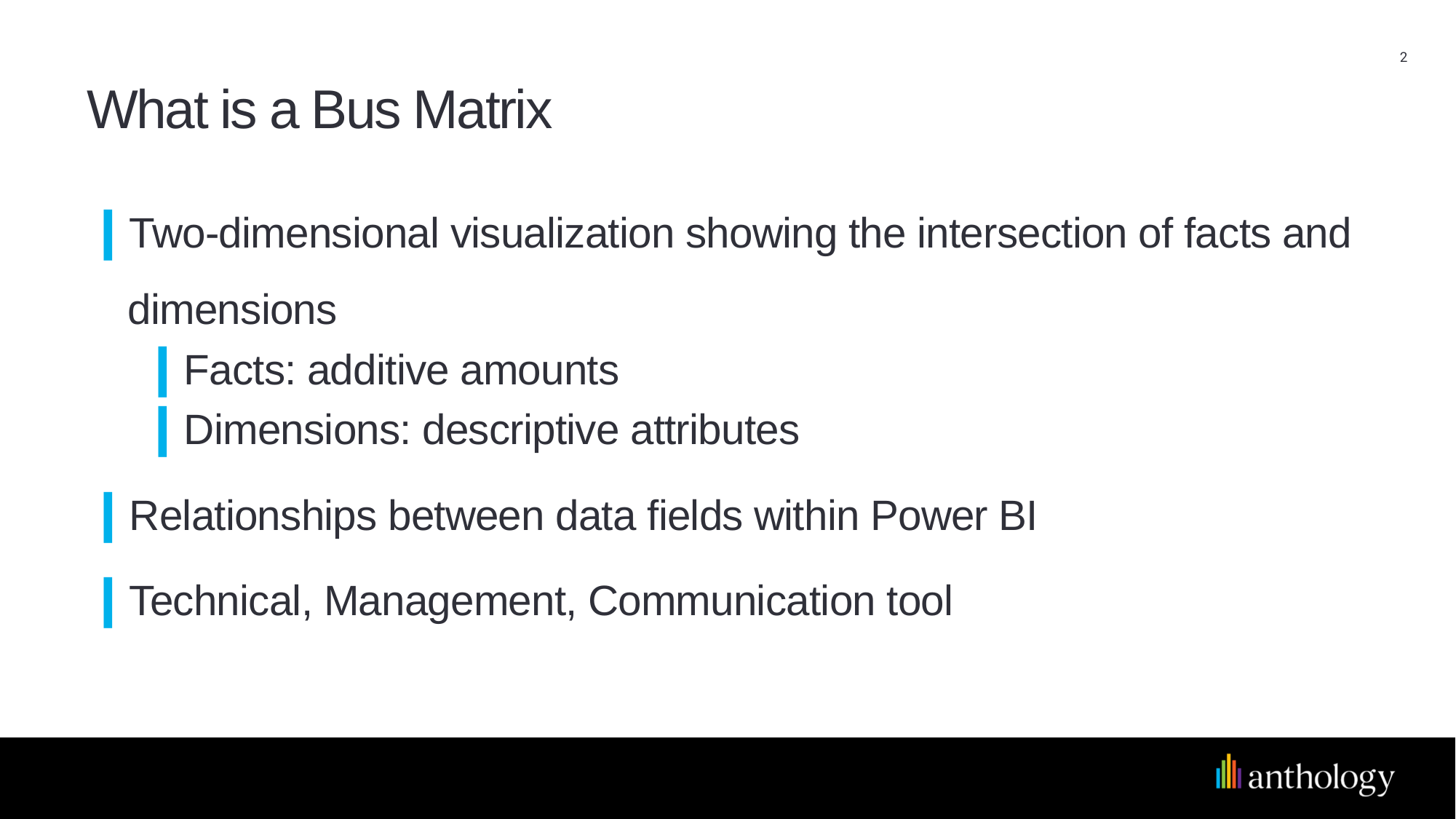

2
# What is a Bus Matrix
Two-dimensional visualization showing the intersection of facts and dimensions
Facts: additive amounts
Dimensions: descriptive attributes
Relationships between data fields within Power BI
Technical, Management, Communication tool